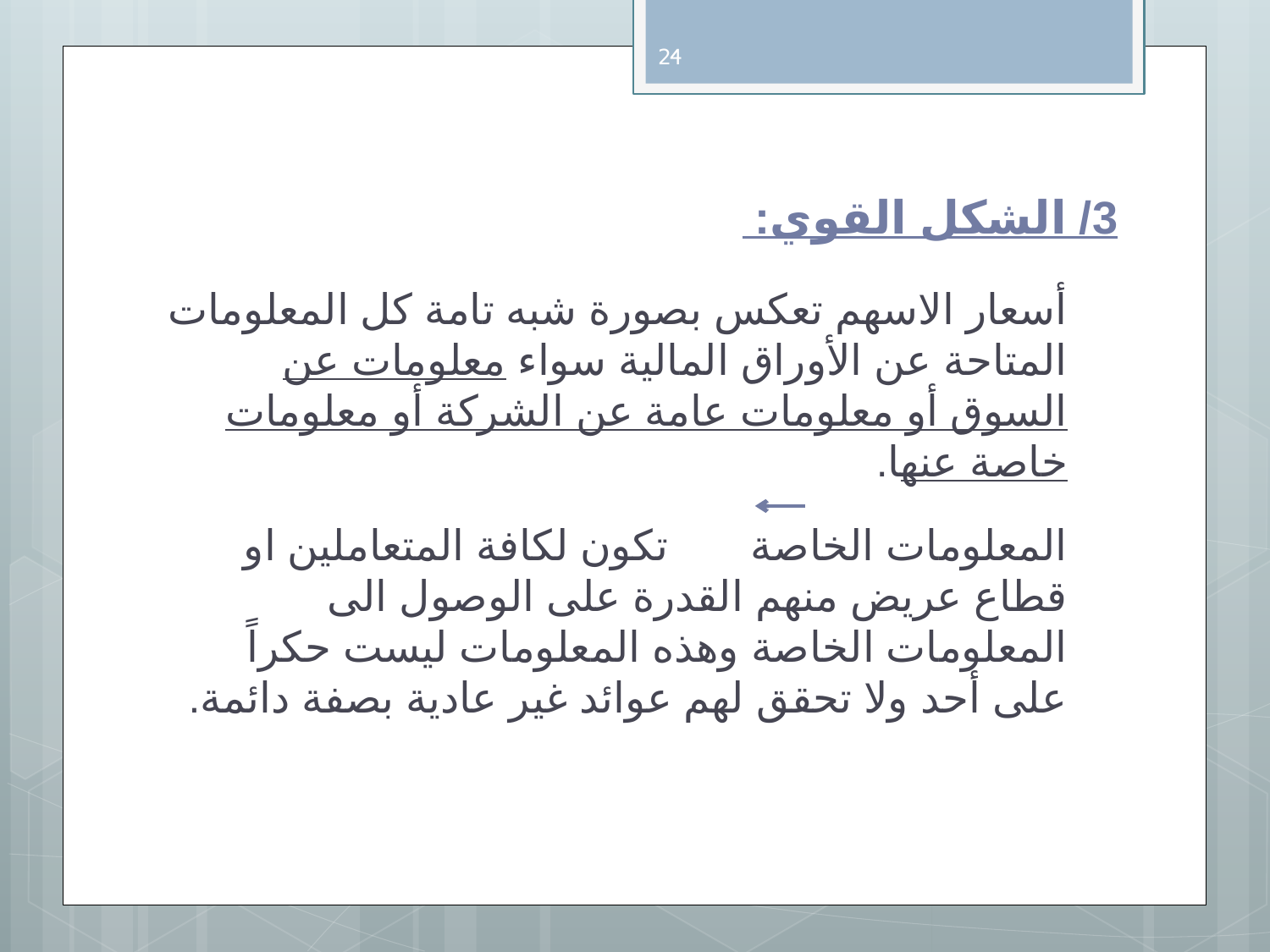

24
# 3/ الشكل القوي:
أسعار الاسهم تعكس بصورة شبه تامة كل المعلومات المتاحة عن الأوراق المالية سواء معلومات عن السوق أو معلومات عامة عن الشركة أو معلومات خاصة عنها.

المعلومات الخاصة       تكون لكافة المتعاملين او قطاع عريض منهم القدرة على الوصول الى المعلومات الخاصة وهذه المعلومات ليست حكراً على أحد ولا تحقق لهم عوائد غير عادية بصفة دائمة.